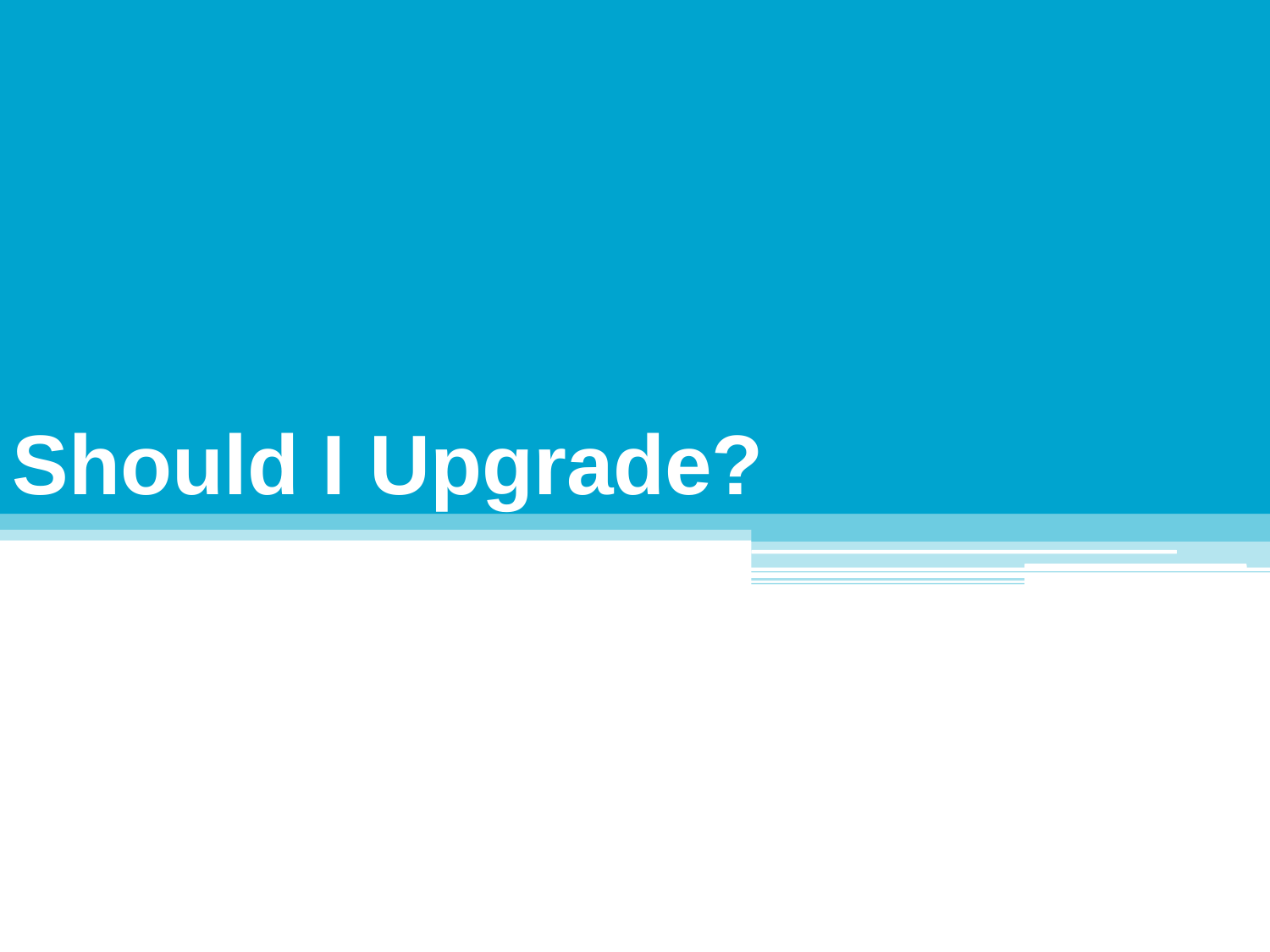

# Searching through ads
Should I Upgrade?